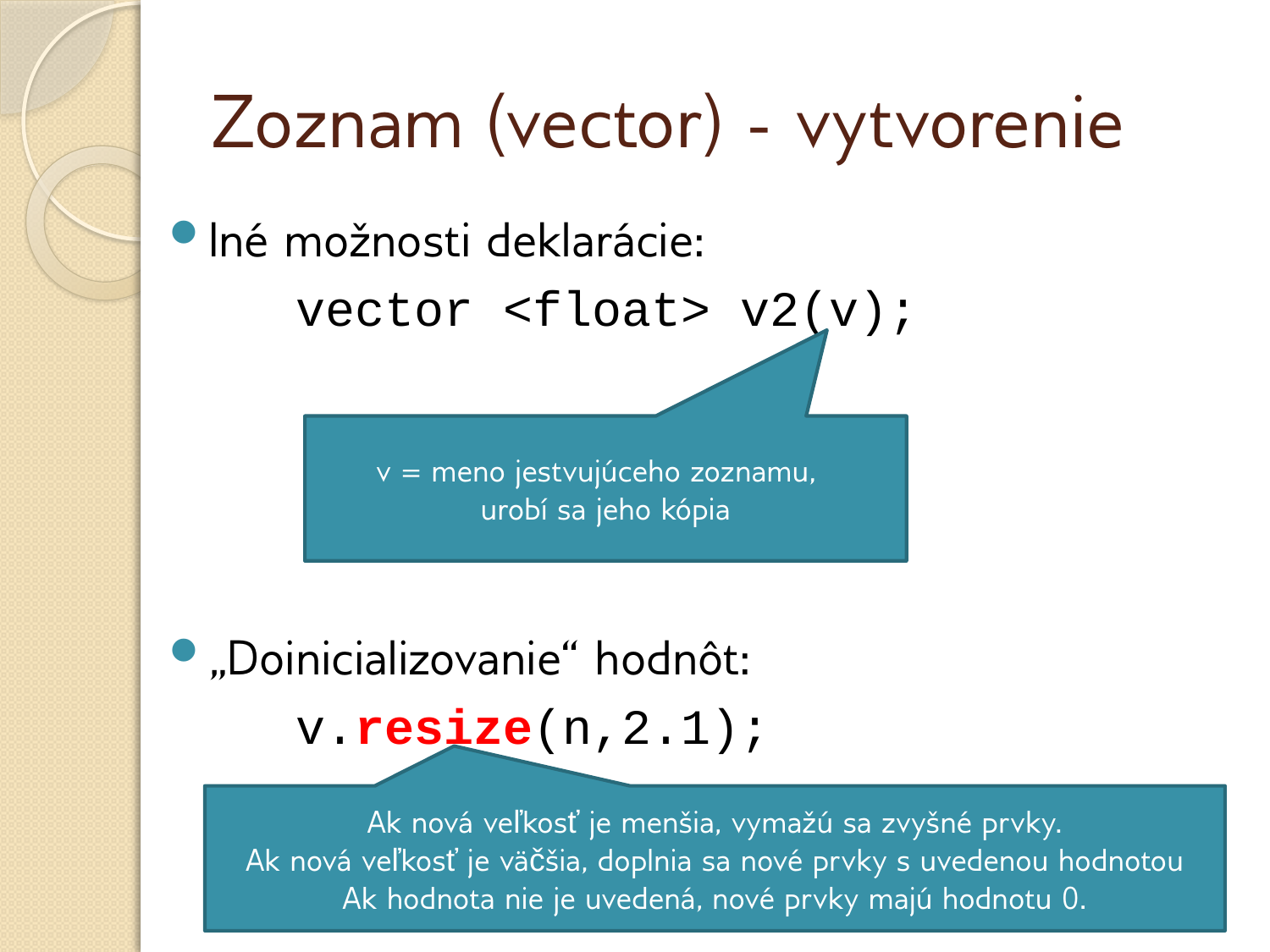

# Zoznam (vector) - vytvorenie
Iné možnosti deklarácie:
	vector <float> v2(v);

„Doinicializovanie“ hodnôt:
	v.resize(n,2.1);

v = meno jestvujúceho zoznamu,
urobí sa jeho kópia
Ak nová veľkosť je menšia, vymažú sa zvyšné prvky.
Ak nová veľkosť je väčšia, doplnia sa nové prvky s uvedenou hodnotou
Ak hodnota nie je uvedená, nové prvky majú hodnotu 0.